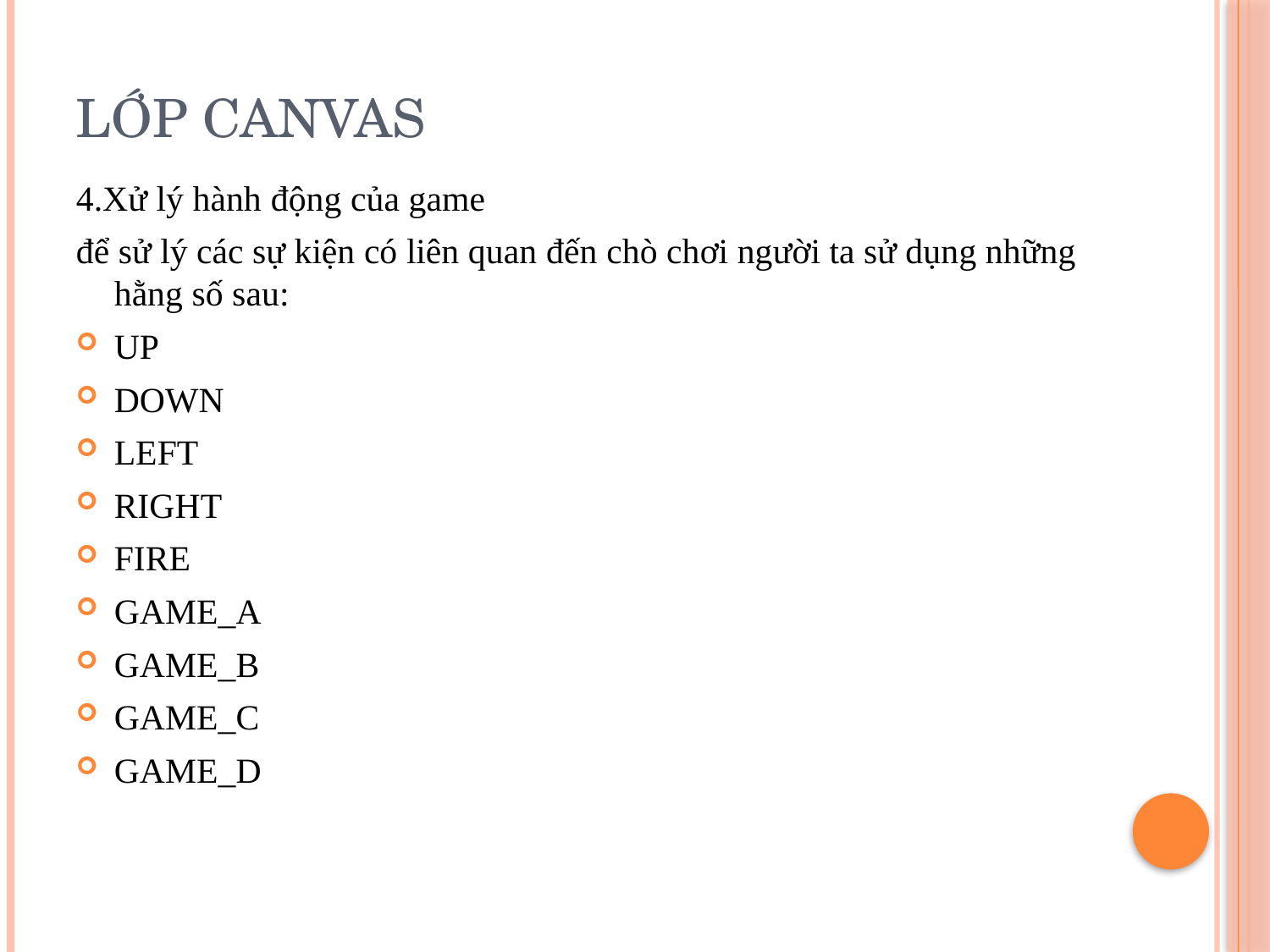

# Lớp canvas
4.Xử lý hành động của game
để sử lý các sự kiện có liên quan đến chò chơi người ta sử dụng những hằng số sau:
UP
DOWN
LEFT
RIGHT
FIRE
GAME_A
GAME_B
GAME_C
GAME_D